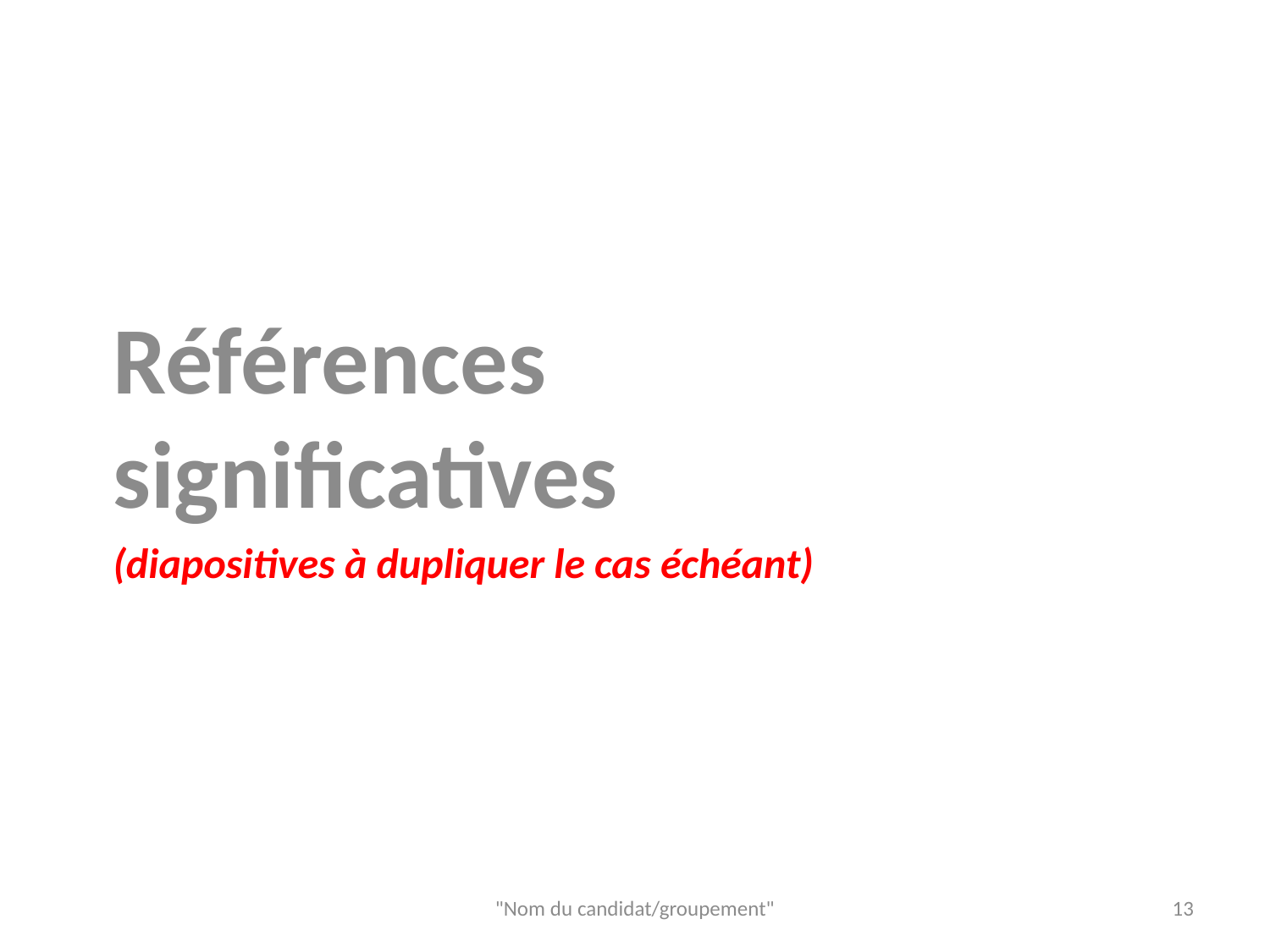

Références significatives
(diapositives à dupliquer le cas échéant)
"Nom du candidat/groupement"
13